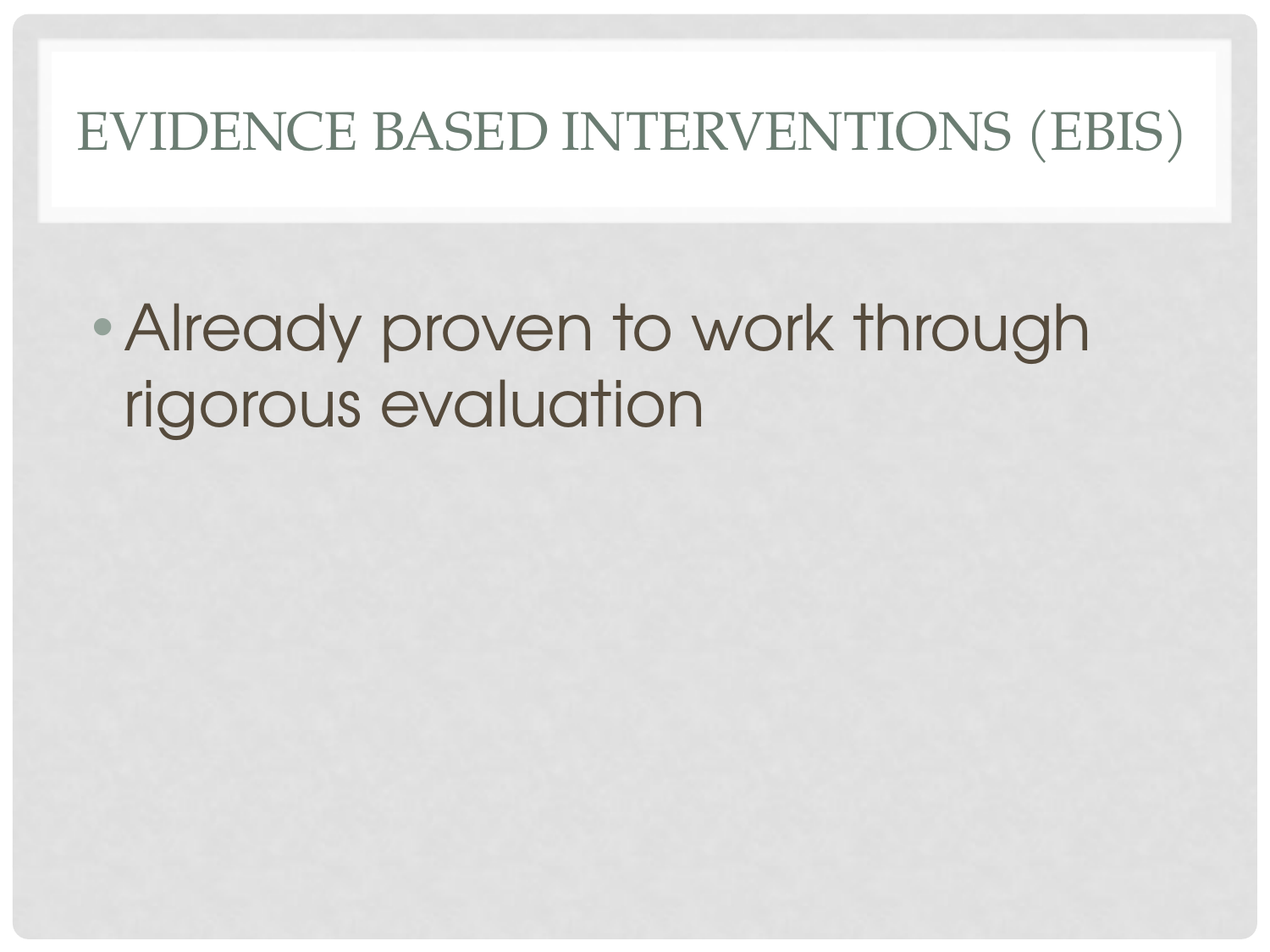

# Evidence Based Interventions (EBIs)

Already proven to work through rigorous evaluation